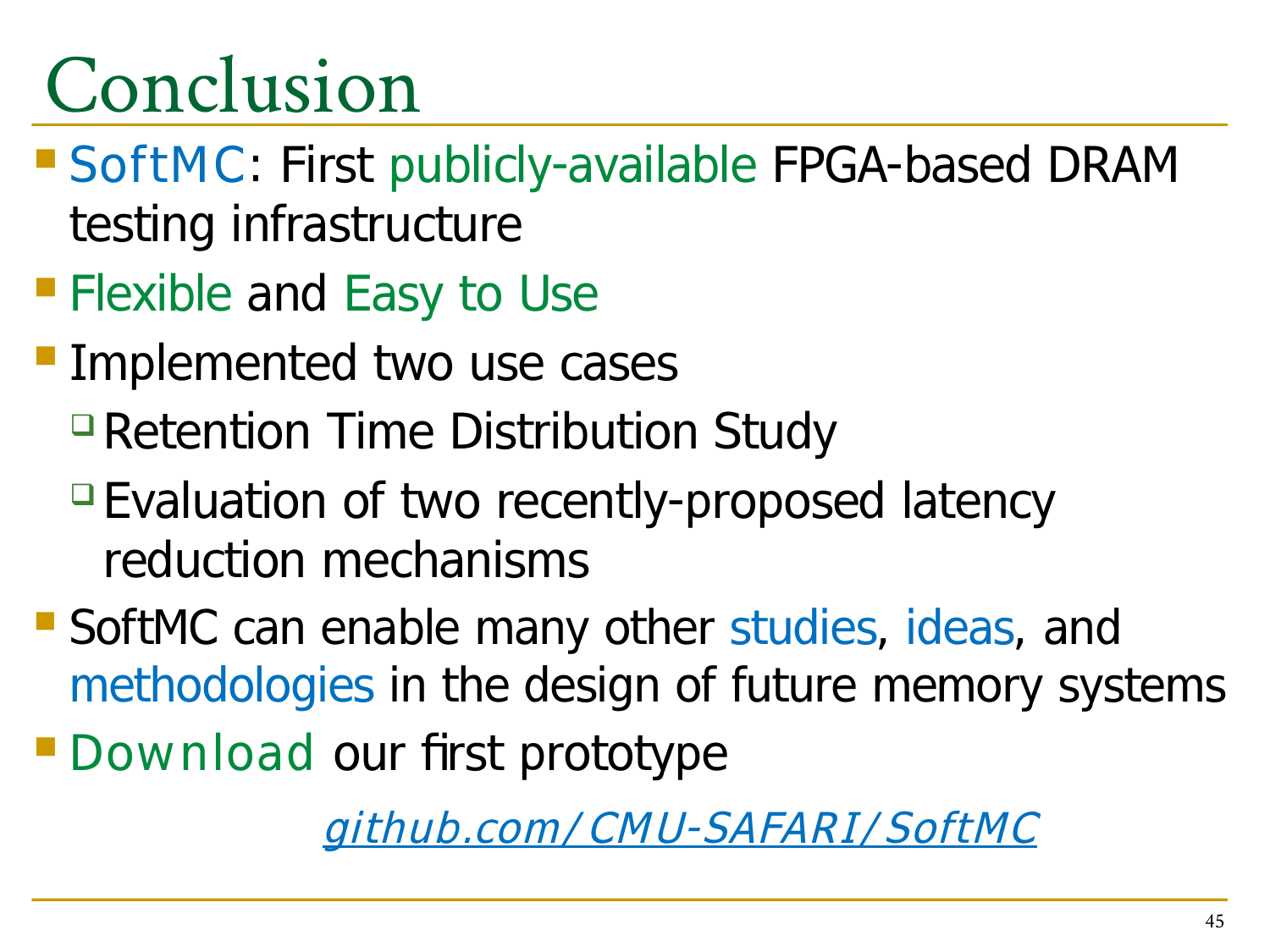

# Conclusion
SoftMC: First publicly-available FPGA-based DRAM testing infrastructure
Flexible and Easy to Use
Implemented two use cases
Retention Time Distribution Study
Evaluation of two recently-proposed latency reduction mechanisms
SoftMC can enable many other studies, ideas, and methodologies in the design of future memory systems
Download our first prototype

github.com/CMU-SAFARI/SoftMC

45